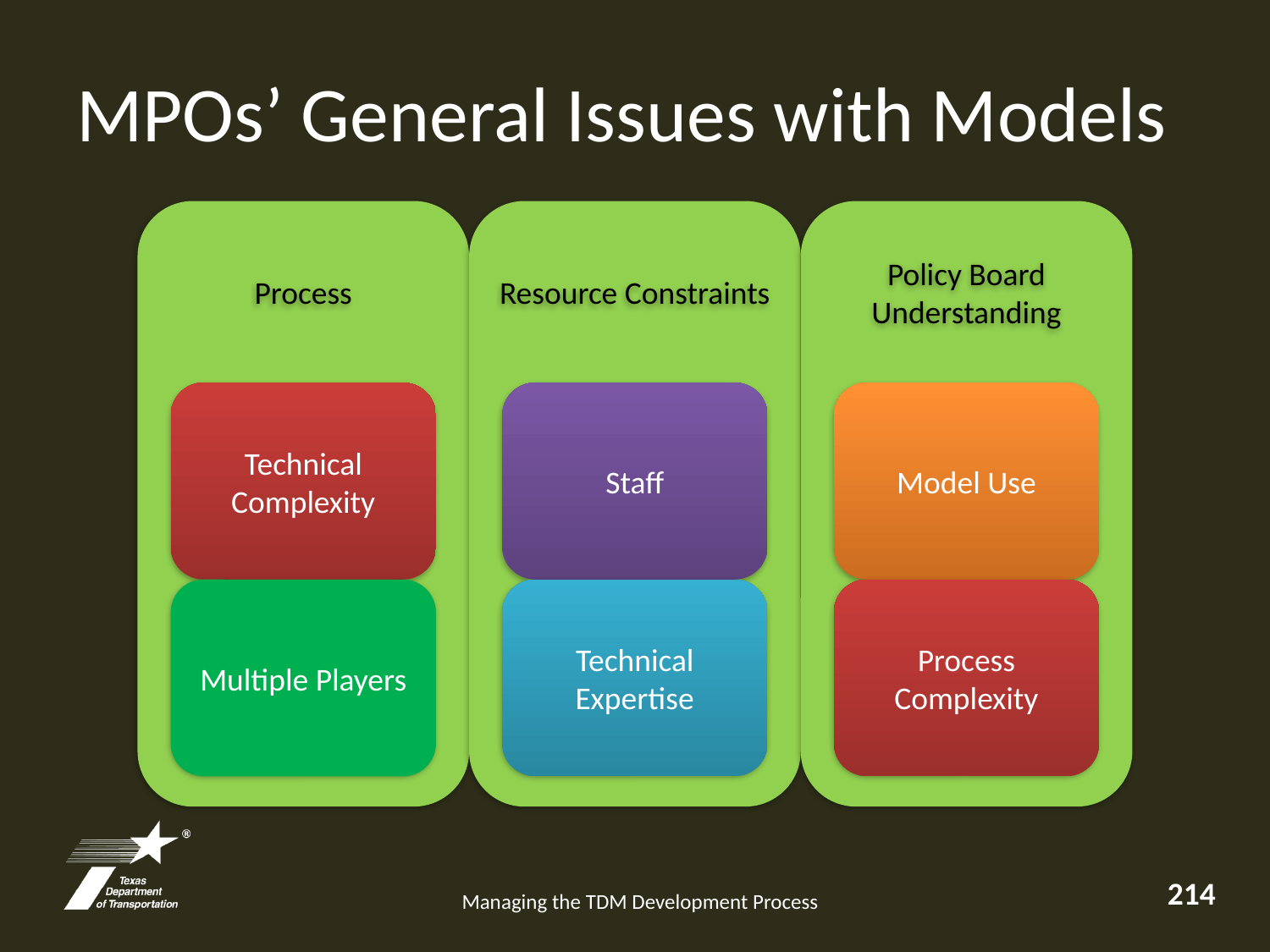

# MPOs’ General Issues with Models
Process
Technical Complexity
Multiple Players
Resource Constraints
Staff
Technical Expertise
Policy Board Understanding
Model Use
Process Complexity